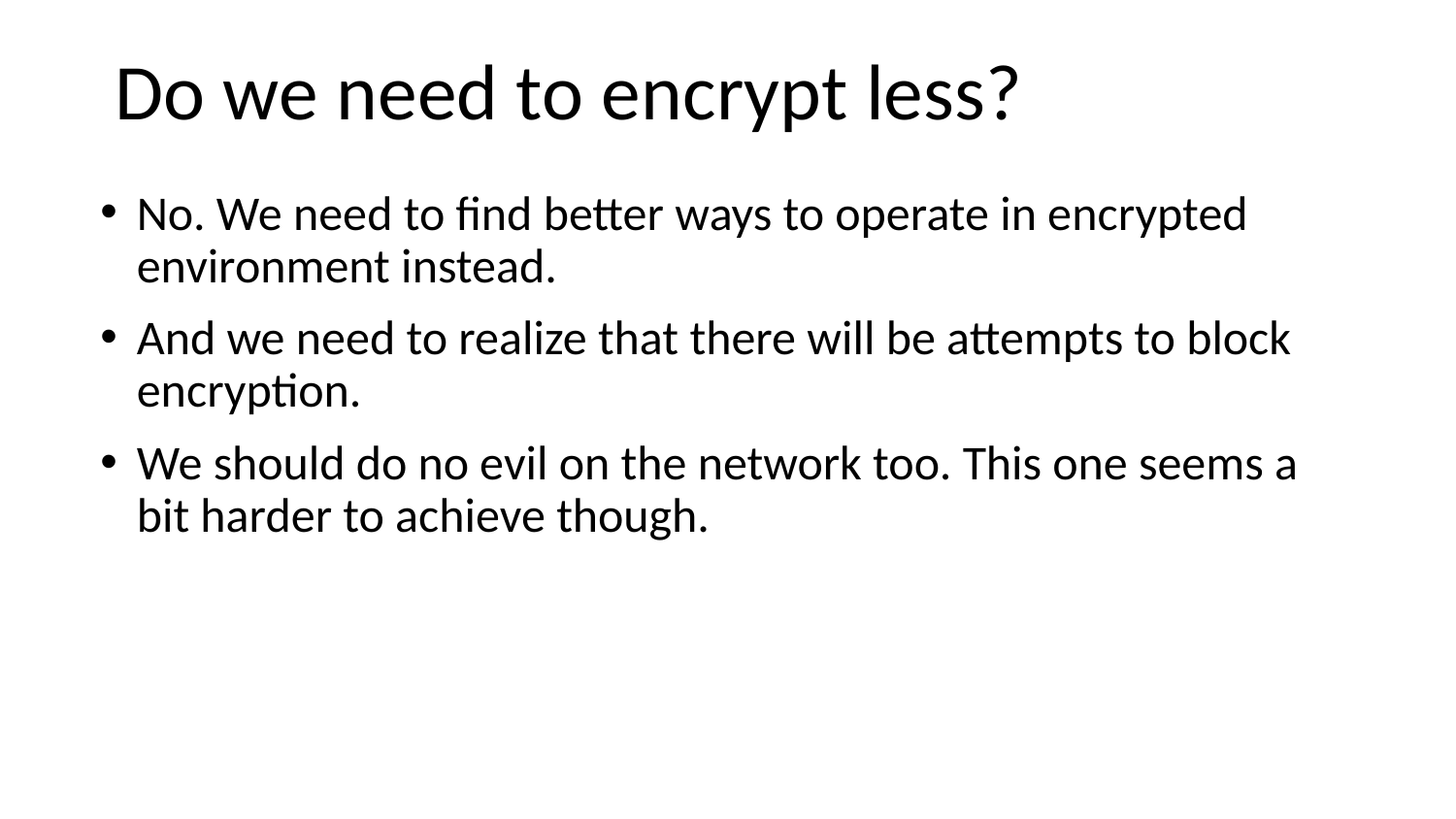

# Do we need to encrypt less?
No. We need to find better ways to operate in encrypted environment instead.
And we need to realize that there will be attempts to block encryption.
We should do no evil on the network too. This one seems a bit harder to achieve though.